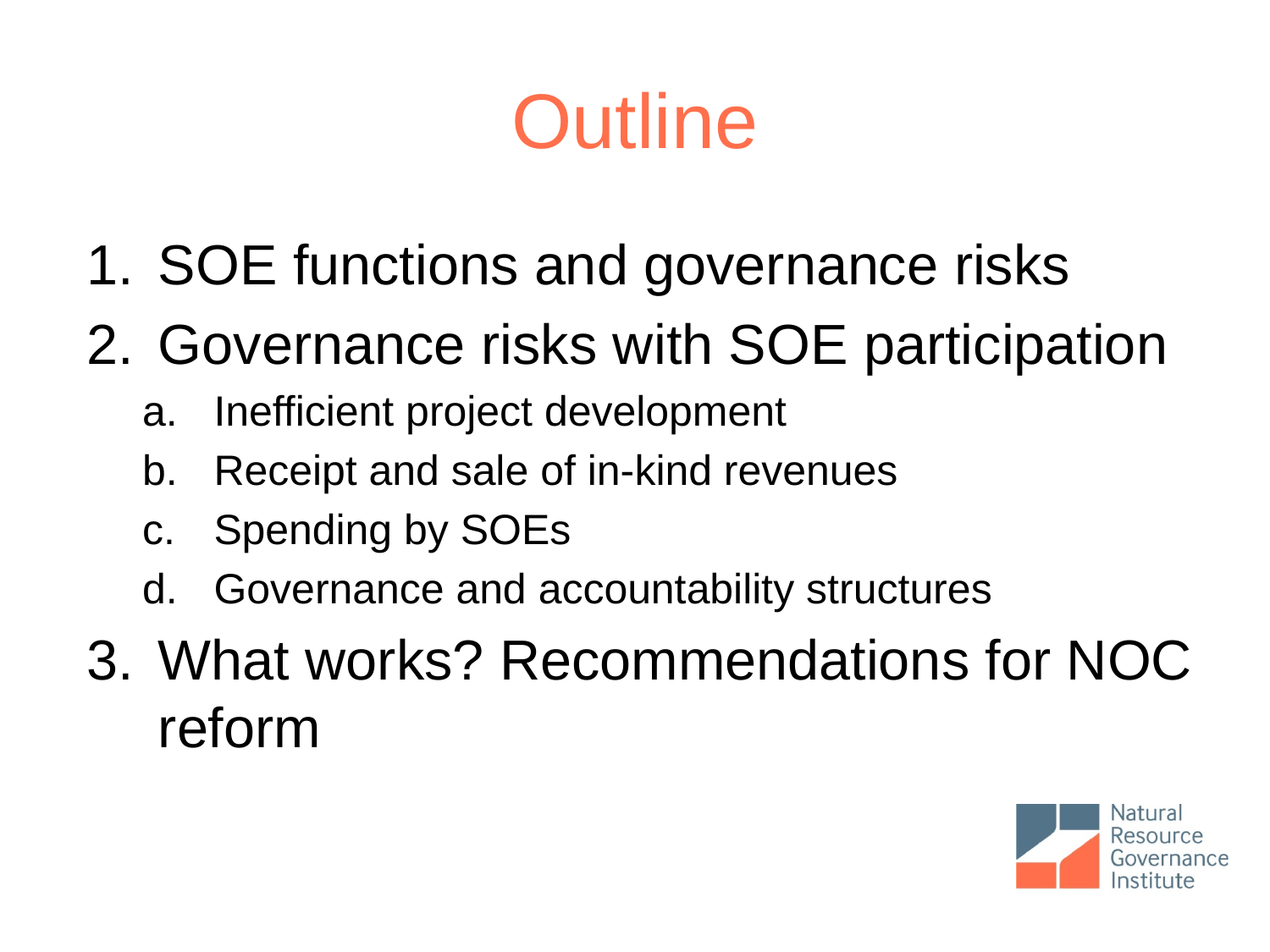

# Outline
SOE functions and governance risks
Governance risks with SOE participation
Inefficient project development
Receipt and sale of in-kind revenues
Spending by SOEs
Governance and accountability structures
What works? Recommendations for NOC reform